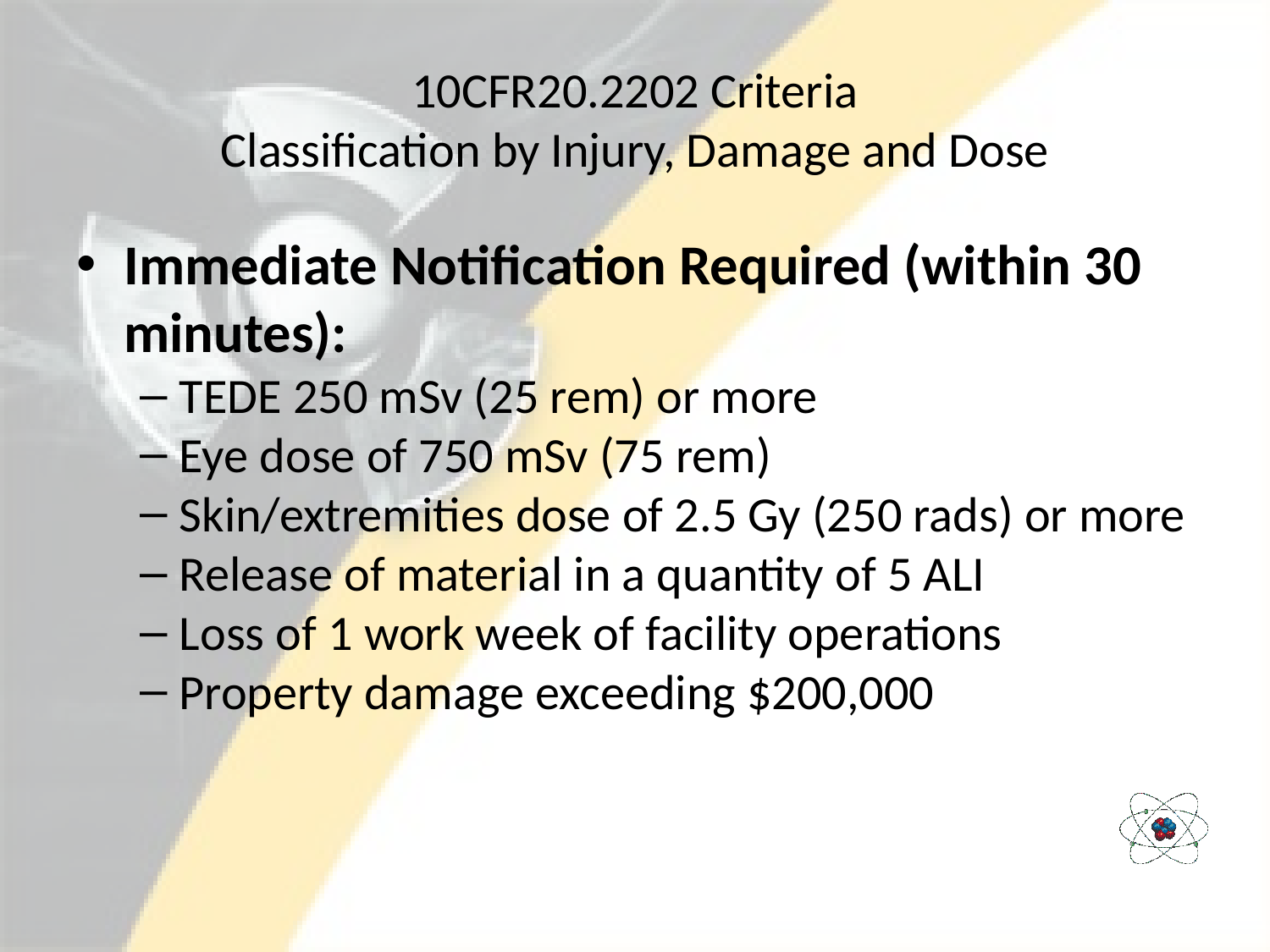

# 10CFR20.2202 Criteria Classification by Injury, Damage and Dose
Immediate Notification Required (within 30 minutes):
TEDE 250 mSv (25 rem) or more
Eye dose of 750 mSv (75 rem)
Skin/extremities dose of 2.5 Gy (250 rads) or more
Release of material in a quantity of 5 ALI
Loss of 1 work week of facility operations
Property damage exceeding $200,000